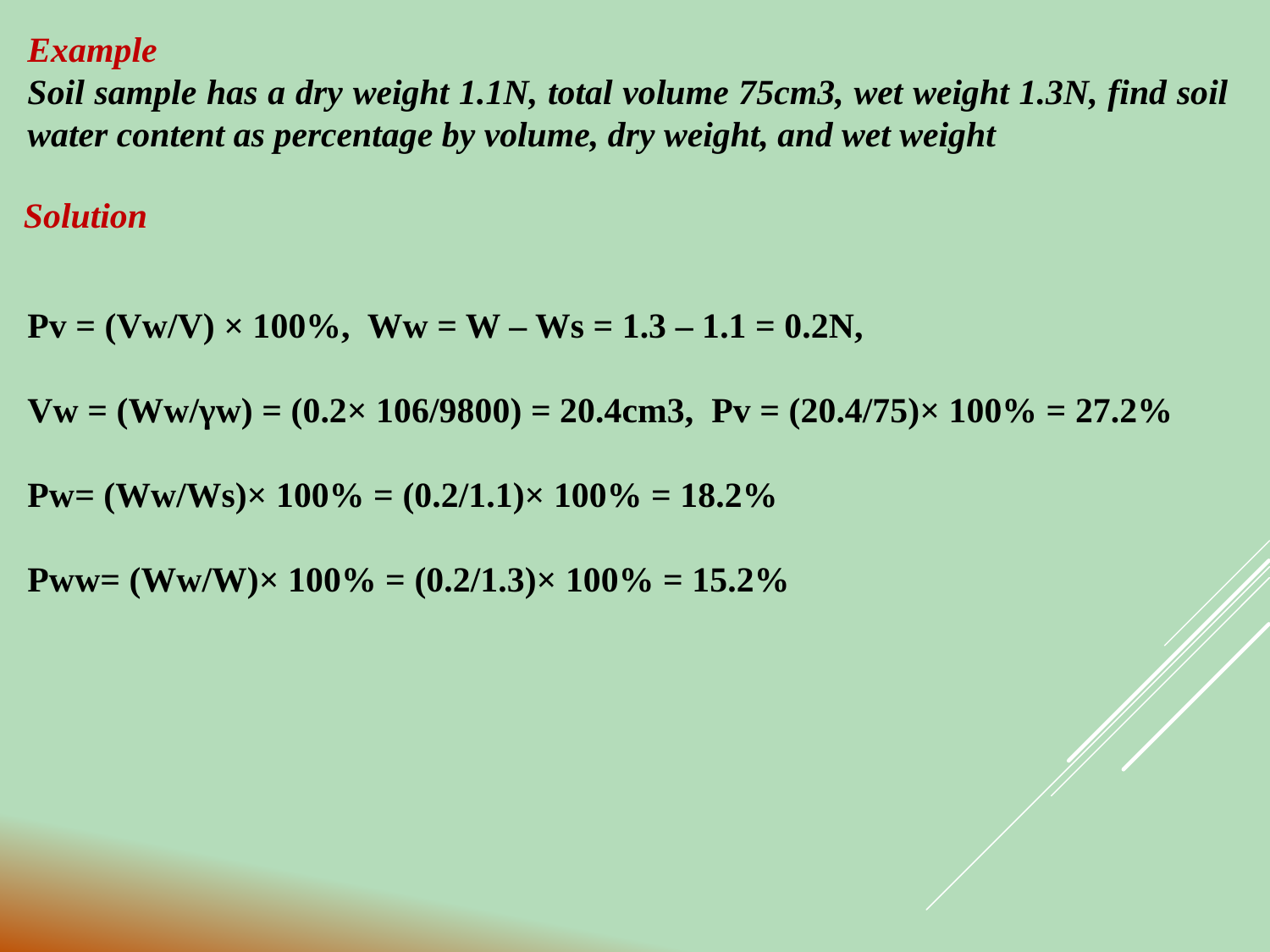

Example
Soil sample has a dry weight 1.1N, total volume 75cm3, wet weight 1.3N, find soil water content as percentage by volume, dry weight, and wet weight
Solution
Pv = (Vw/V) × 100%,  Ww = W – Ws = 1.3 – 1.1 = 0.2N,

Vw = (Ww/γw) = (0.2× 106/9800) = 20.4cm3,  Pv = (20.4/75)× 100% = 27.2%

Pw= (Ww/Ws)× 100% = (0.2/1.1)× 100% = 18.2%

Pww= (Ww/W)× 100% = (0.2/1.3)× 100% = 15.2%